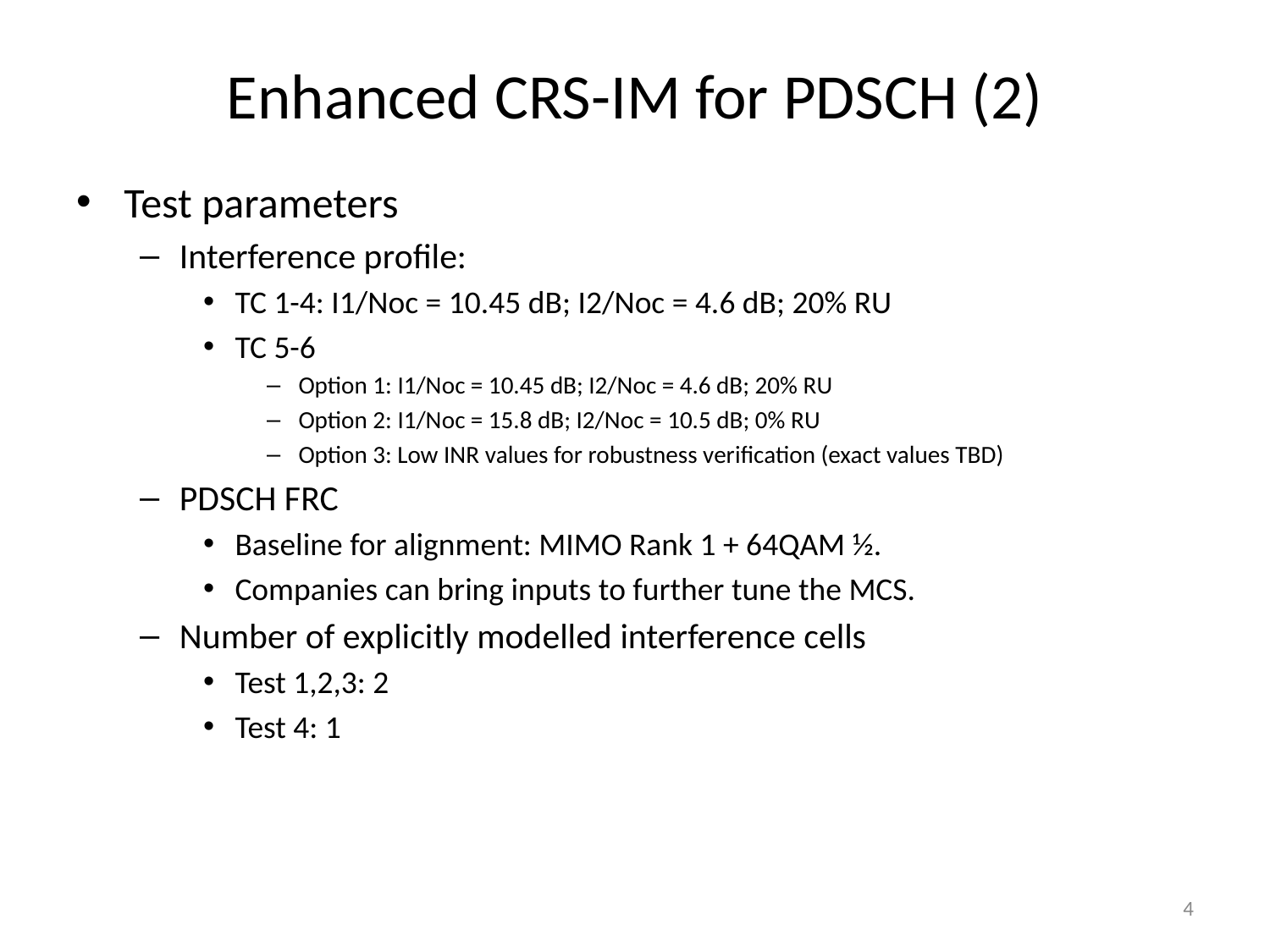

# Enhanced CRS-IM for PDSCH (2)
Test parameters
Interference profile:
TC 1-4: I1/Noc = 10.45 dB; I2/Noc = 4.6 dB; 20% RU
TC 5-6
Option 1: I1/Noc = 10.45 dB; I2/Noc = 4.6 dB; 20% RU
Option 2: I1/Noc = 15.8 dB; I2/Noc = 10.5 dB; 0% RU
Option 3: Low INR values for robustness verification (exact values TBD)
PDSCH FRC
Baseline for alignment: MIMO Rank 1 + 64QAM ½.
Companies can bring inputs to further tune the MCS.
Number of explicitly modelled interference cells
Test 1,2,3: 2
Test 4: 1
4